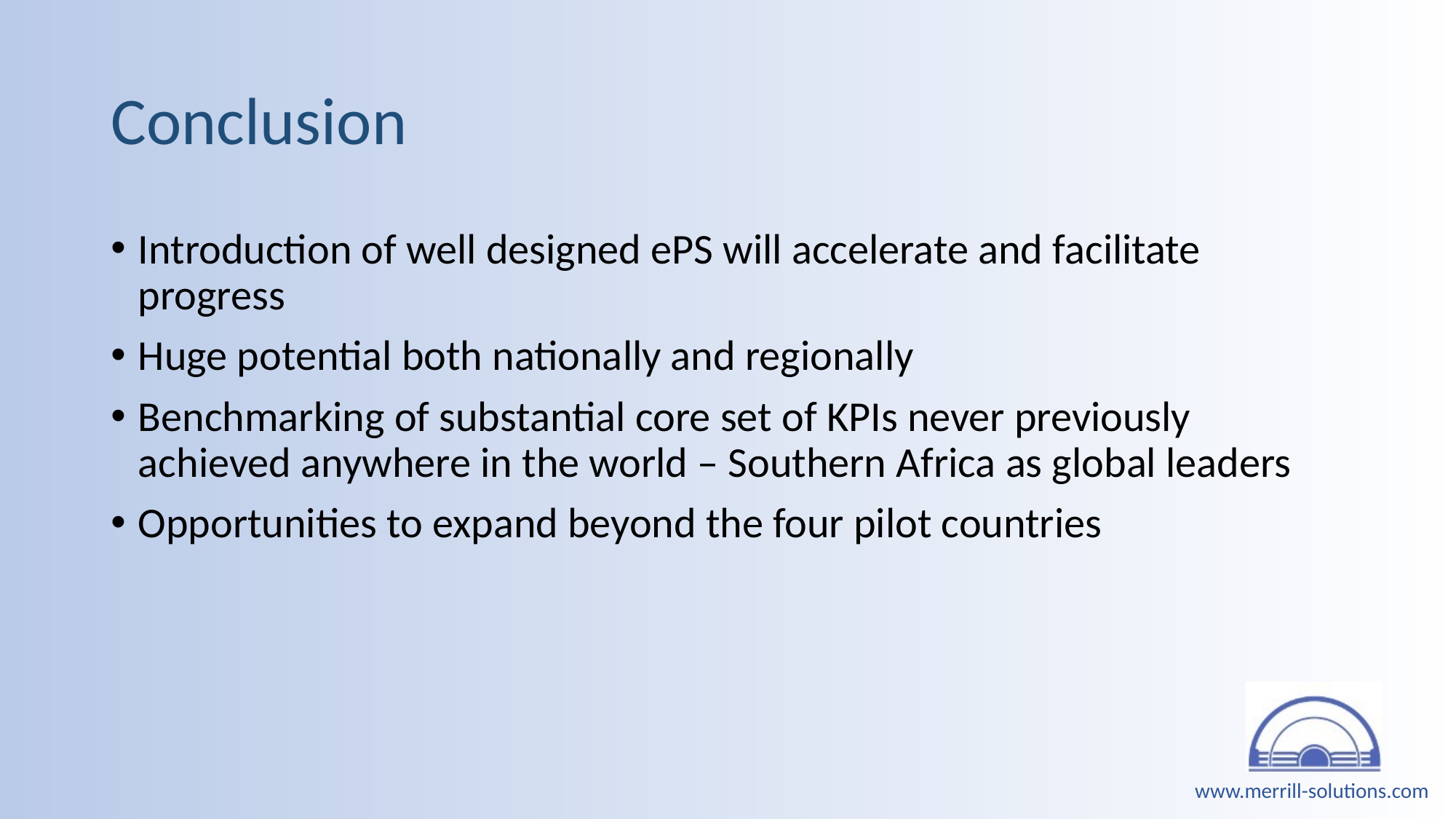

# Conclusion
Introduction of well designed ePS will accelerate and facilitate progress
Huge potential both nationally and regionally
Benchmarking of substantial core set of KPIs never previously achieved anywhere in the world – Southern Africa as global leaders
Opportunities to expand beyond the four pilot countries